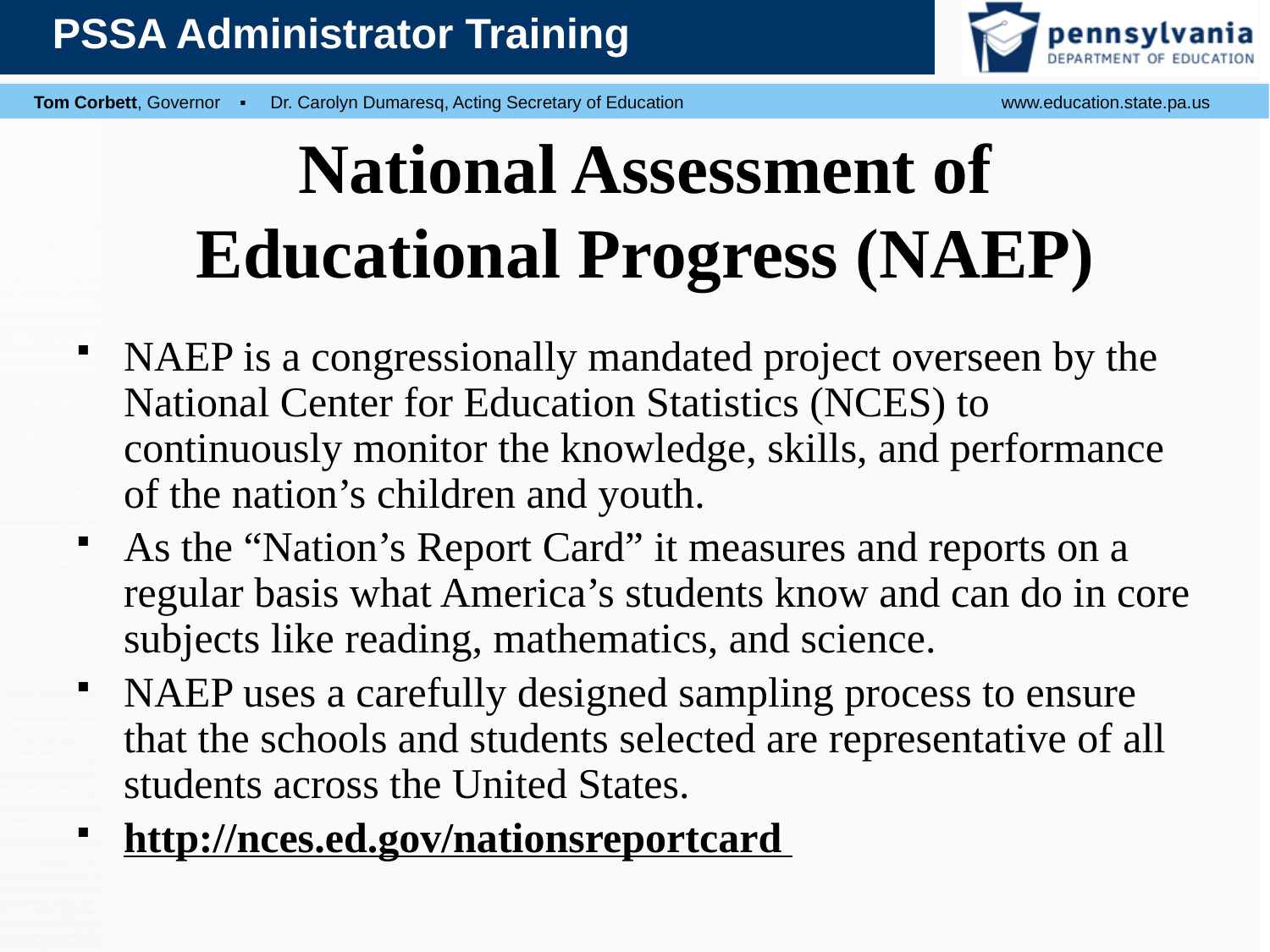

# National Assessment of Educational Progress (NAEP)
NAEP is a congressionally mandated project overseen by the National Center for Education Statistics (NCES) to continuously monitor the knowledge, skills, and performance of the nation’s children and youth.
As the “Nation’s Report Card” it measures and reports on a regular basis what America’s students know and can do in core subjects like reading, mathematics, and science.
NAEP uses a carefully designed sampling process to ensure that the schools and students selected are representative of all students across the United States.
http://nces.ed.gov/nationsreportcard